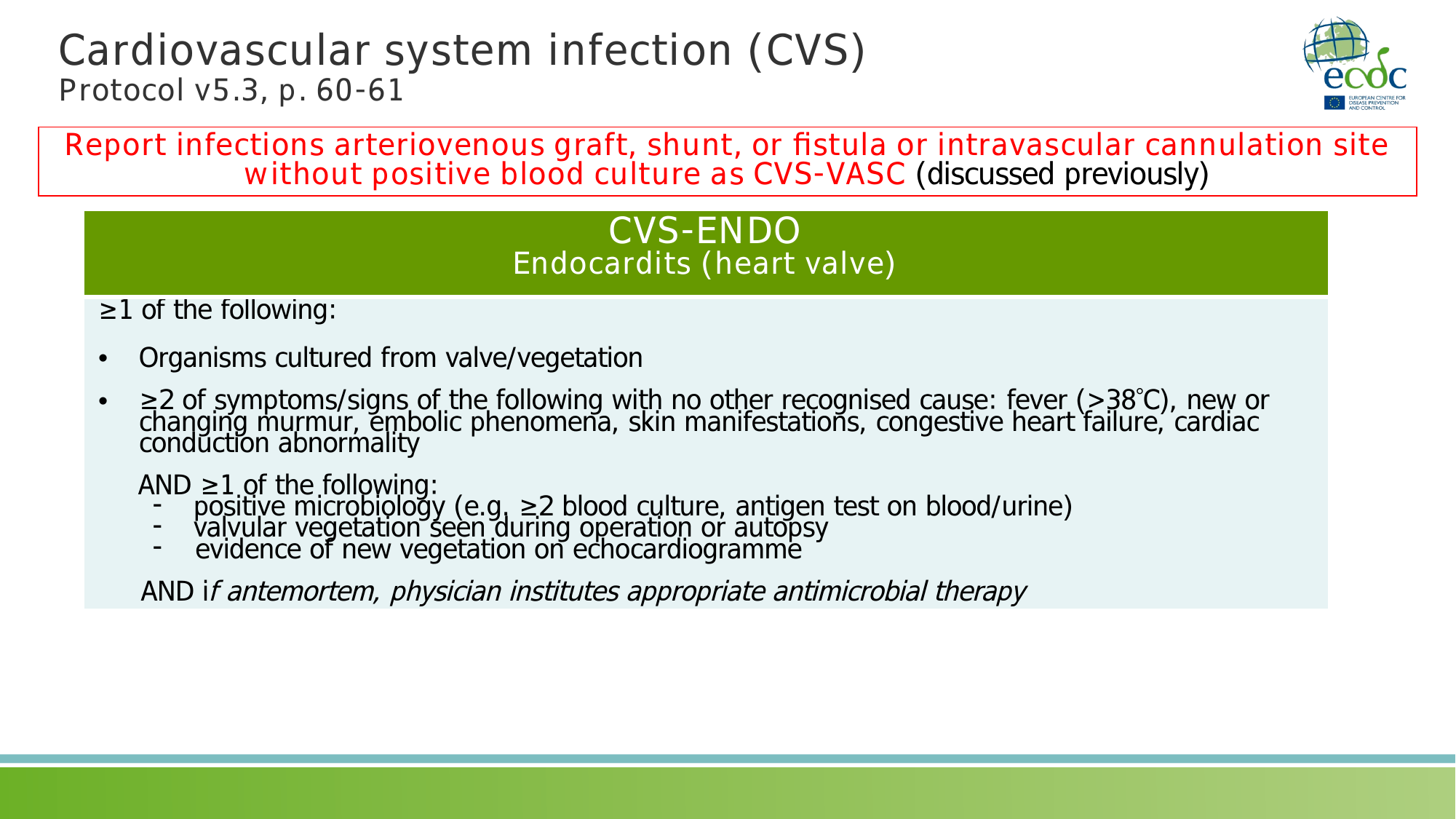

Cardiovascular system infection (CVS)
Protocol v5.3, p. 60-61
Report infections arteriovenous graft, shunt, or fistula or intravascular cannulation site without positive blood culture as CVS-VASC (discussed previously)
| CVS-ENDO Endocardits (heart valve) |
| --- |
| ≥1 of the following: Organisms cultured from valve/vegetation ≥2 of symptoms/signs of the following with no other recognised cause: fever (>38°C), new or changing murmur, embolic phenomena, skin manifestations, congestive heart failure, cardiac conduction abnormality AND ≥1 of the following: positive microbiology (e.g. ≥2 blood culture, antigen test on blood/urine) valvular vegetation seen during operation or autopsy evidence of new vegetation on echocardiogramme AND if antemortem, physician institutes appropriate antimicrobial therapy |